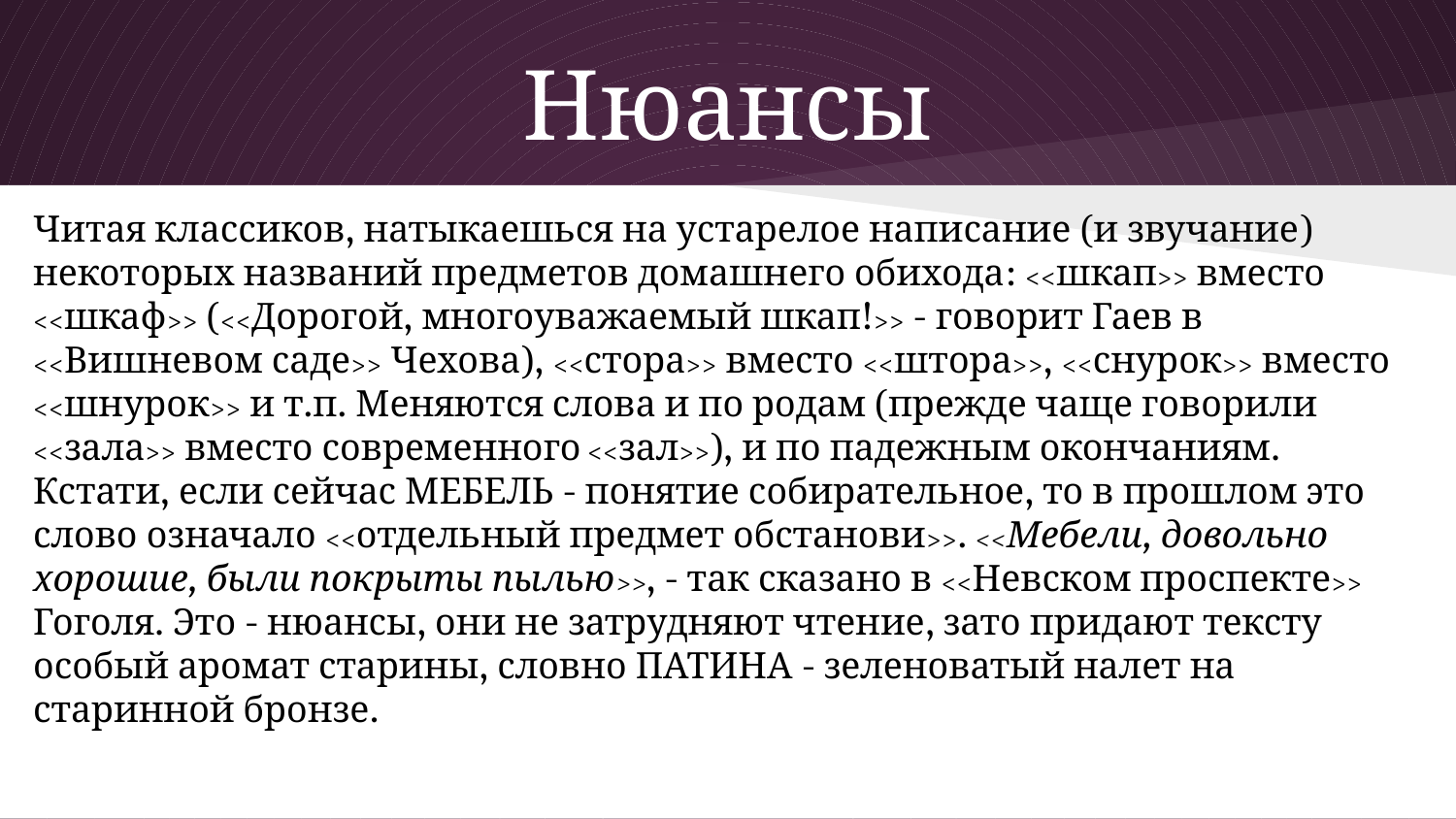

# Нюансы
Читая классиков, натыкаешься на устарелое написание (и звучание) некоторых названий предметов домашнего обихода: <<шкап>> вместо <<шкаф>> (<<Дорогой, многоуважаемый шкап!>> - говорит Гаев в <<Вишневом саде>> Чехова), <<стора>> вместо <<штора>>, <<снурок>> вместо <<шнурок>> и т.п. Меняются слова и по родам (прежде чаще говорили <<зала>> вместо современного <<зал>>), и по падежным окончаниям. Кстати, если сейчас МЕБЕЛЬ - понятие собирательное, то в прошлом это слово означало <<отдельный предмет обстанови>>. <<Мебели, довольно хорошие, были покрыты пылью>>, - так сказано в <<Невском проспекте>> Гоголя. Это - нюансы, они не затрудняют чтение, зато придают тексту особый аромат старины, словно ПАТИНА - зеленоватый налет на старинной бронзе.